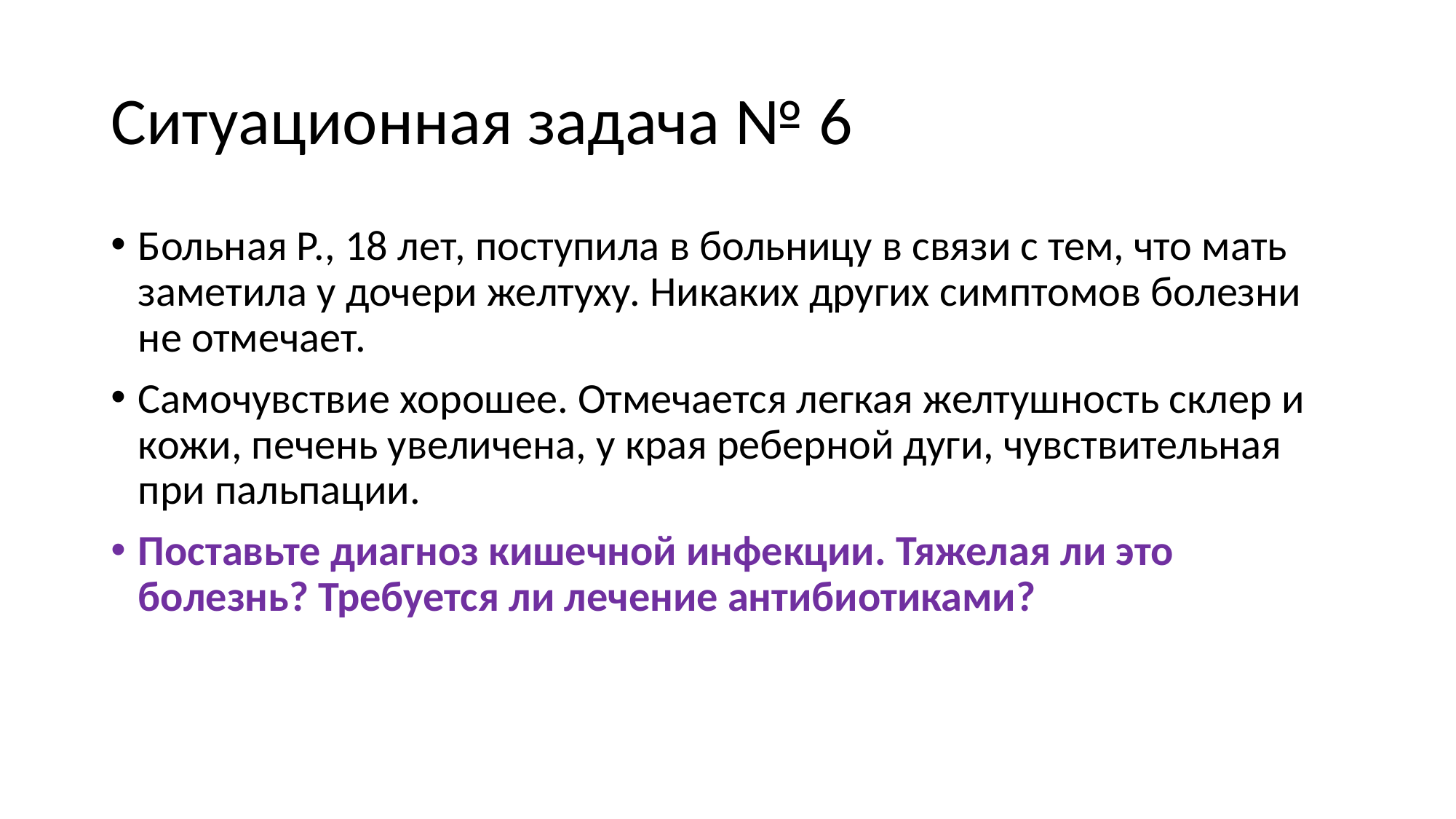

# Ситуационная задача № 6
Больная Р., 18 лет, поступила в больницу в связи с тем, что мать заметила у дочери желтуху. Никаких других симптомов болезни не отмечает.
Самочувствие хорошее. Отмечается легкая желтушность склер и кожи, печень увеличена, у края реберной дуги, чувствительная при пальпации.
Поставьте диагноз кишечной инфекции. Тяжелая ли это болезнь? Требуется ли лечение антибиотиками?